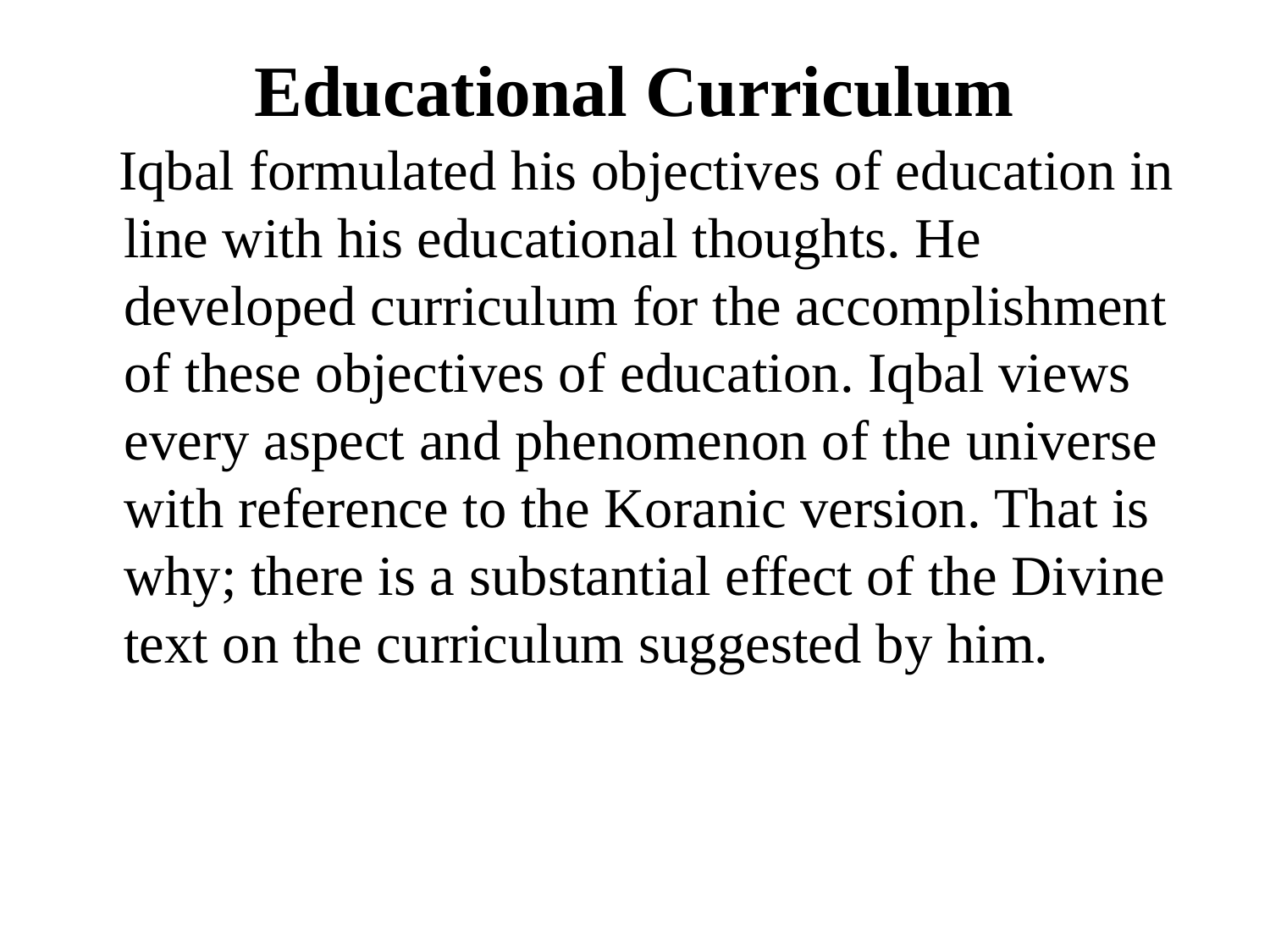

# Educational Curriculum
   Iqbal formulated his objectives of education in line with his educational thoughts. He developed curriculum for the accomplishment of these objectives of education. Iqbal views every aspect and phenomenon of the universe with reference to the Koranic version. That is why; there is a substantial effect of the Divine text on the curriculum suggested by him.